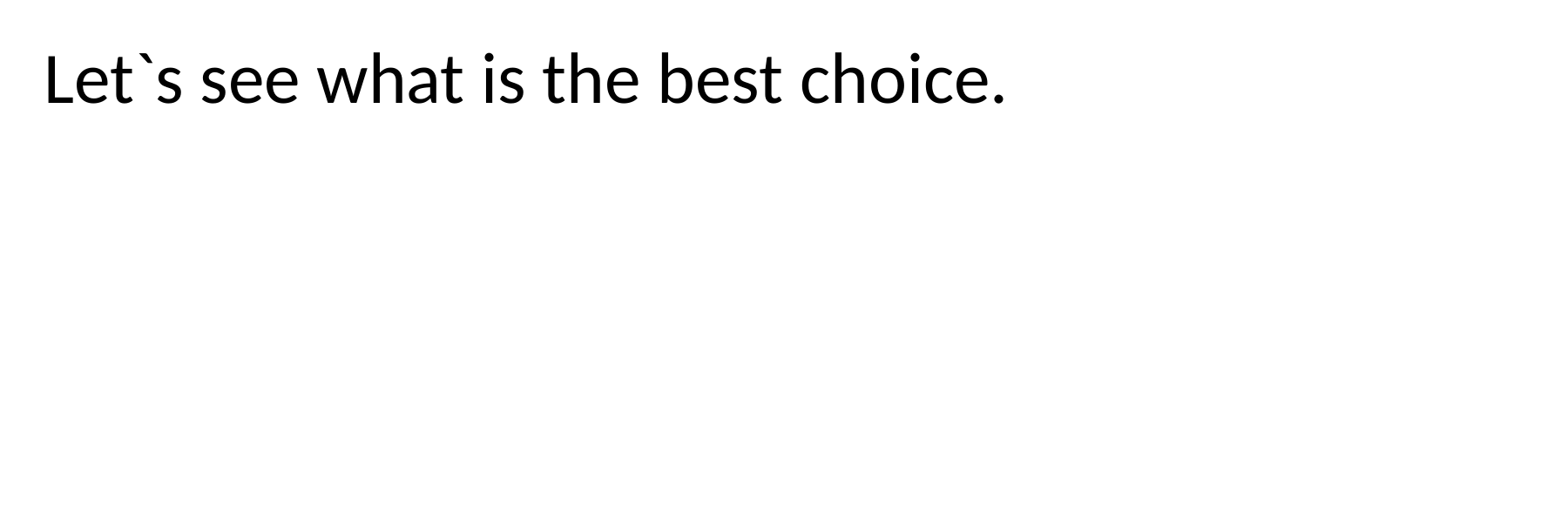

Let`s see what is the best choice.